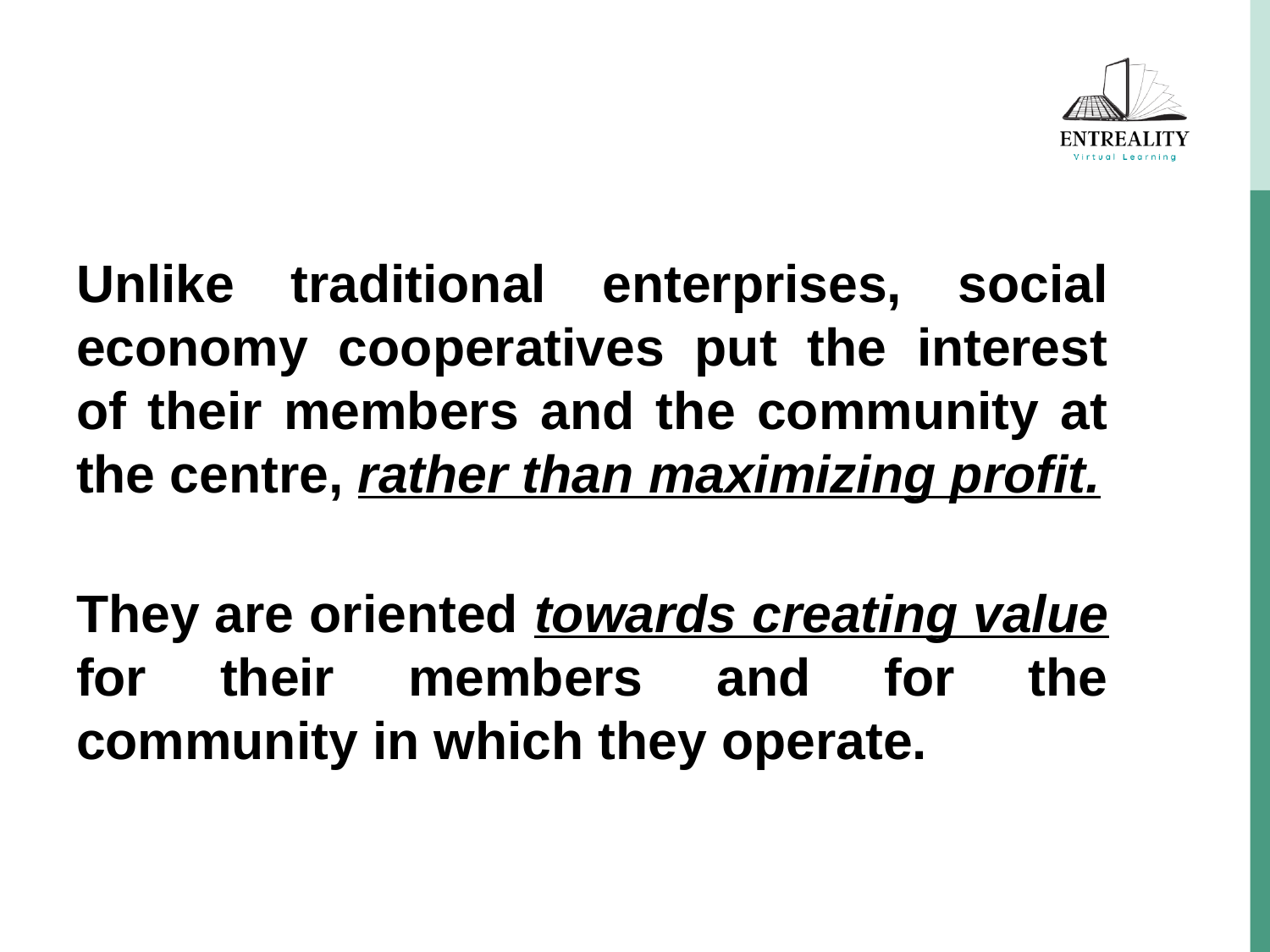

Unlike traditional enterprises, social economy cooperatives put the interest of their members and the community at the centre, rather than maximizing profit.

They are oriented towards creating value for their members and for the community in which they operate.